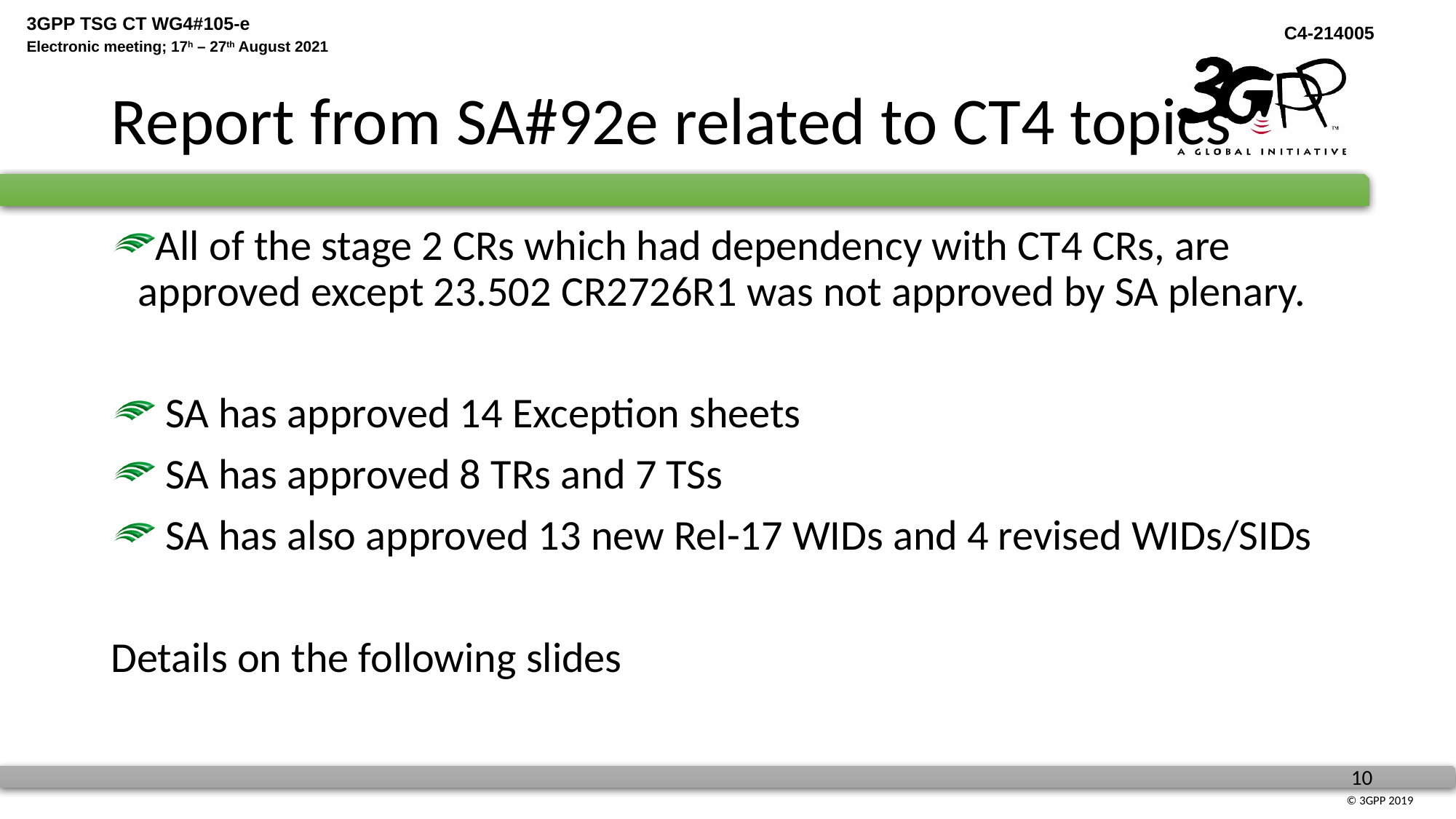

# Report from SA#92e related to CT4 topics
All of the stage 2 CRs which had dependency with CT4 CRs, are approved except 23.502 CR2726R1 was not approved by SA plenary.

 SA has approved 14 Exception sheets
 SA has approved 8 TRs and 7 TSs
 SA has also approved 13 new Rel-17 WIDs and 4 revised WIDs/SIDs

Details on the following slides